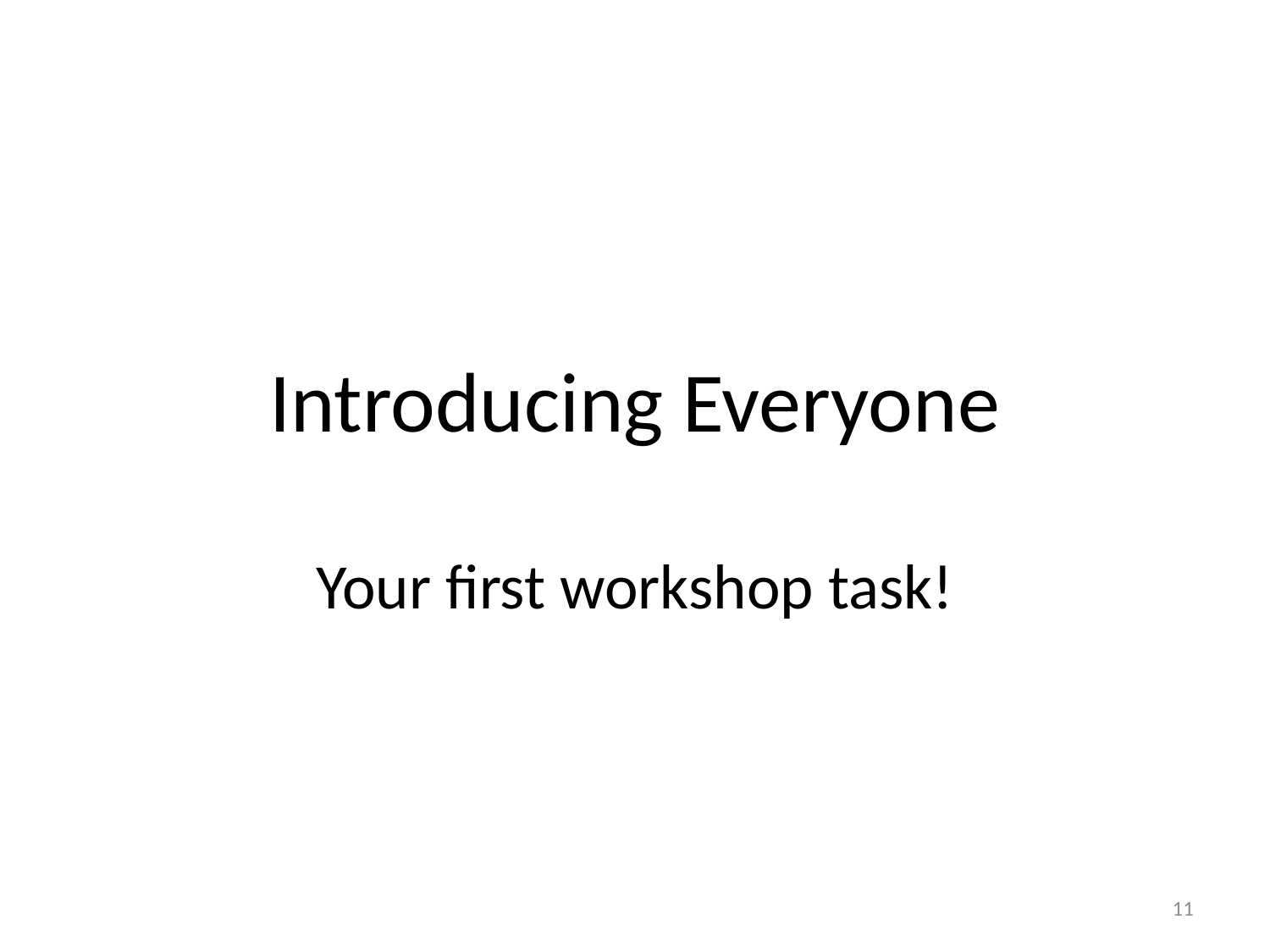

Introducing Everyone
Your first workshop task!
11